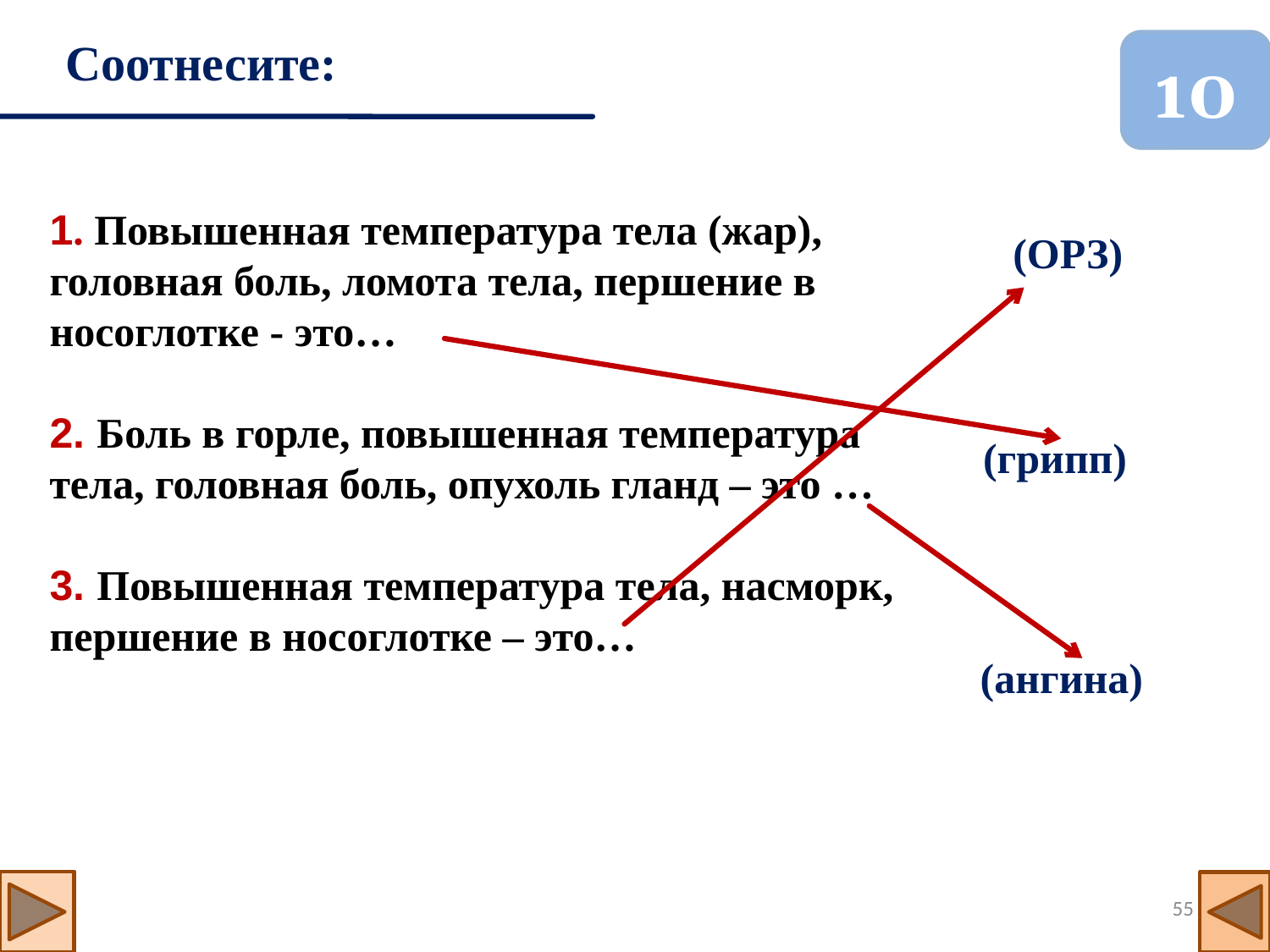

Соотнесите:
10
1. Повышенная температура тела (жар), головная боль, ломота тела, першение в носоглотке - это…

2. Боль в горле, повышенная температура тела, головная боль, опухоль гланд – это …

3. Повышенная температура тела, насморк, першение в носоглотке – это…
(ОРЗ)

(грипп)

(ангина)

55